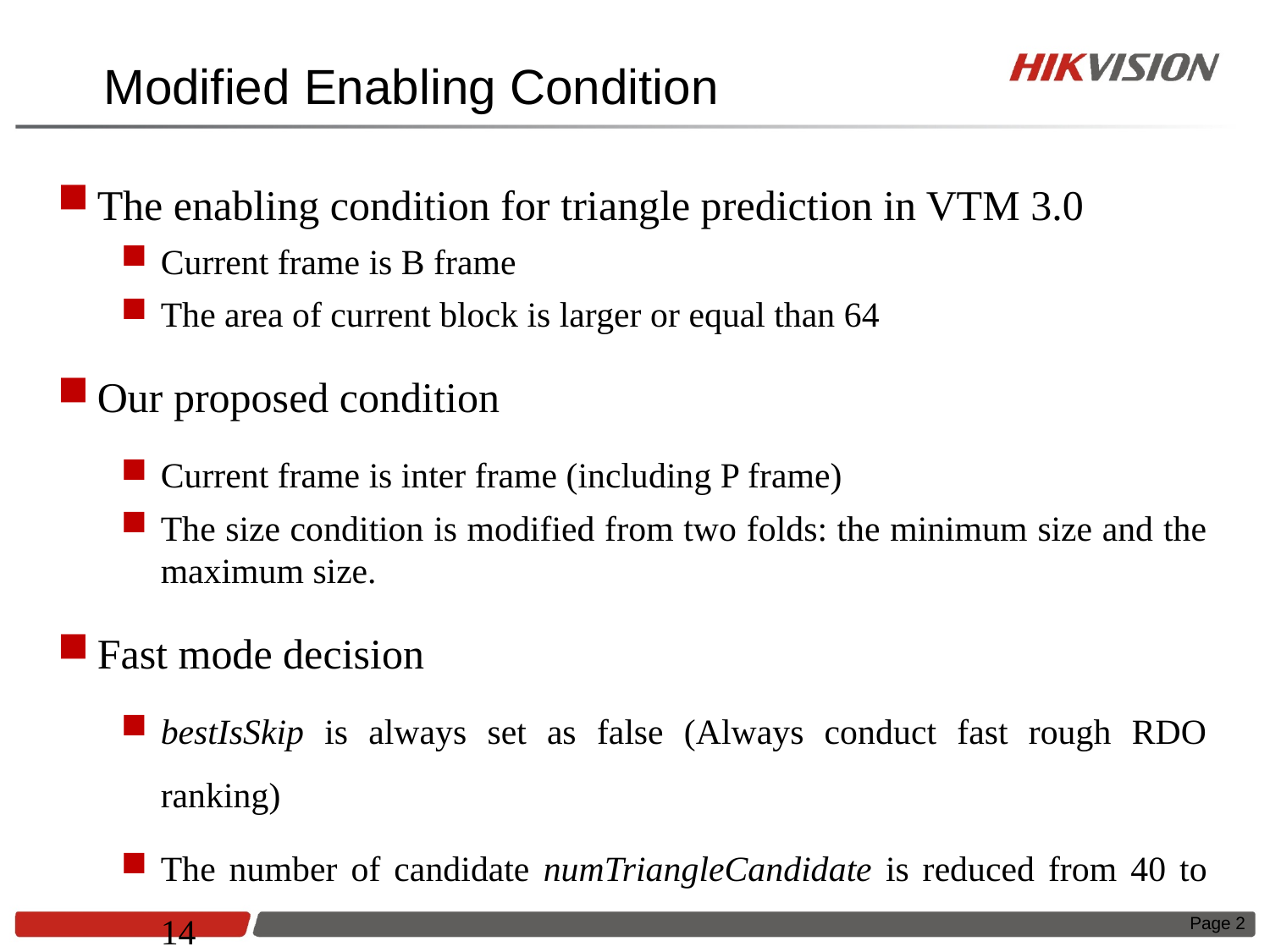

Modified Enabling Condition
The enabling condition for triangle prediction in VTM 3.0
Current frame is B frame
The area of current block is larger or equal than 64
Our proposed condition
Current frame is inter frame (including P frame)
The size condition is modified from two folds: the minimum size and the maximum size.
Fast mode decision
bestIsSkip is always set as false (Always conduct fast rough RDO ranking)
The number of candidate numTriangleCandidate is reduced from 40 to 14
Page 2